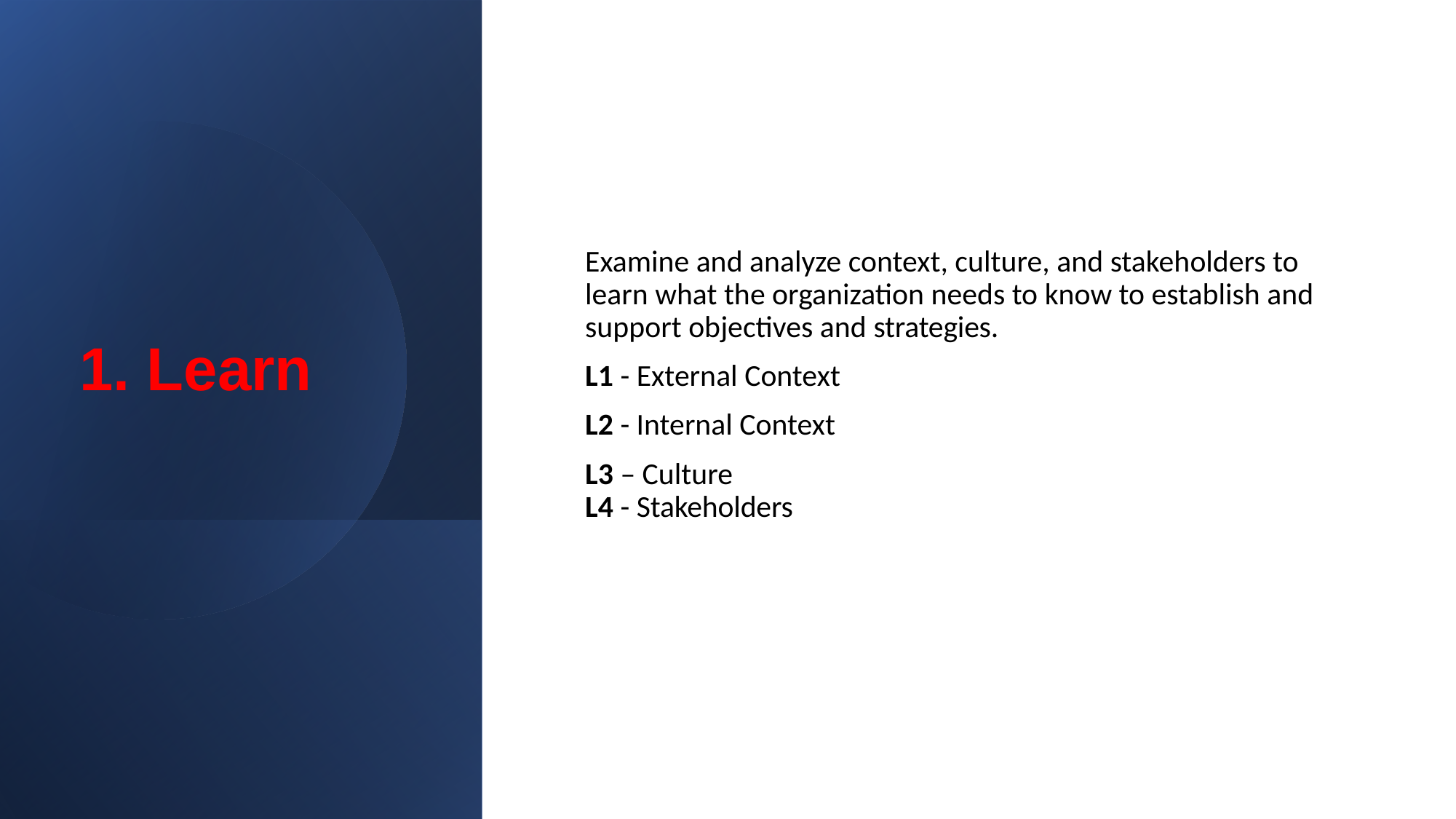

Examine and analyze context, culture, and stakeholders to learn what the organization needs to know to establish and support objectives and strategies.
L1 - External Context
L2 - Internal Context
L3 – Culture
L4 - Stakeholders

# 1. Learn